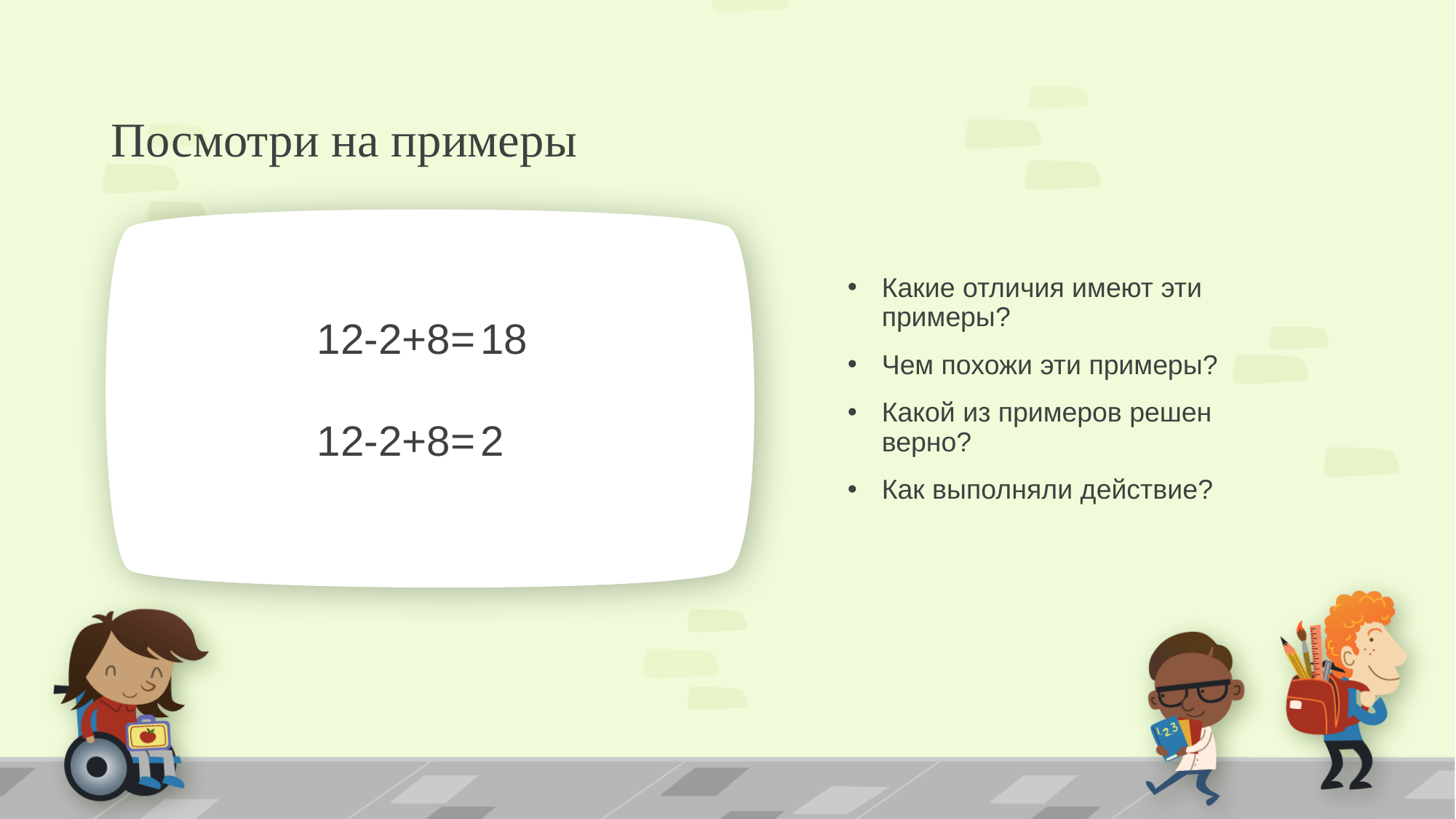

# Посмотри на примеры
Какие отличия имеют эти примеры?
Чем похожи эти примеры?
Какой из примеров решен верно?
Как выполняли действие?
12-2+8=

12-2+8=
18

2